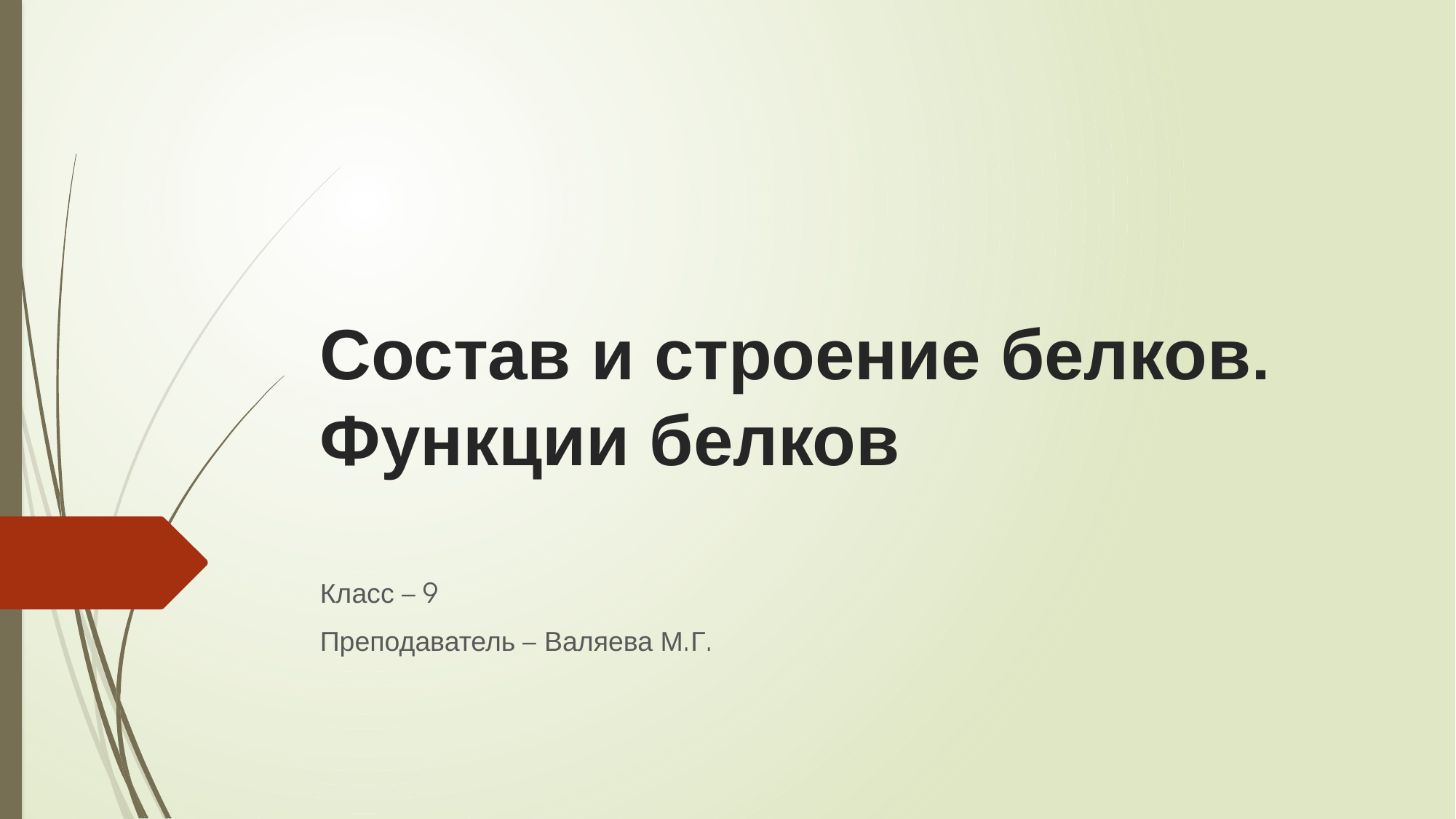

# Состав и строение белков. Функции белков
Класс – 9
Преподаватель – Валяева М.Г.